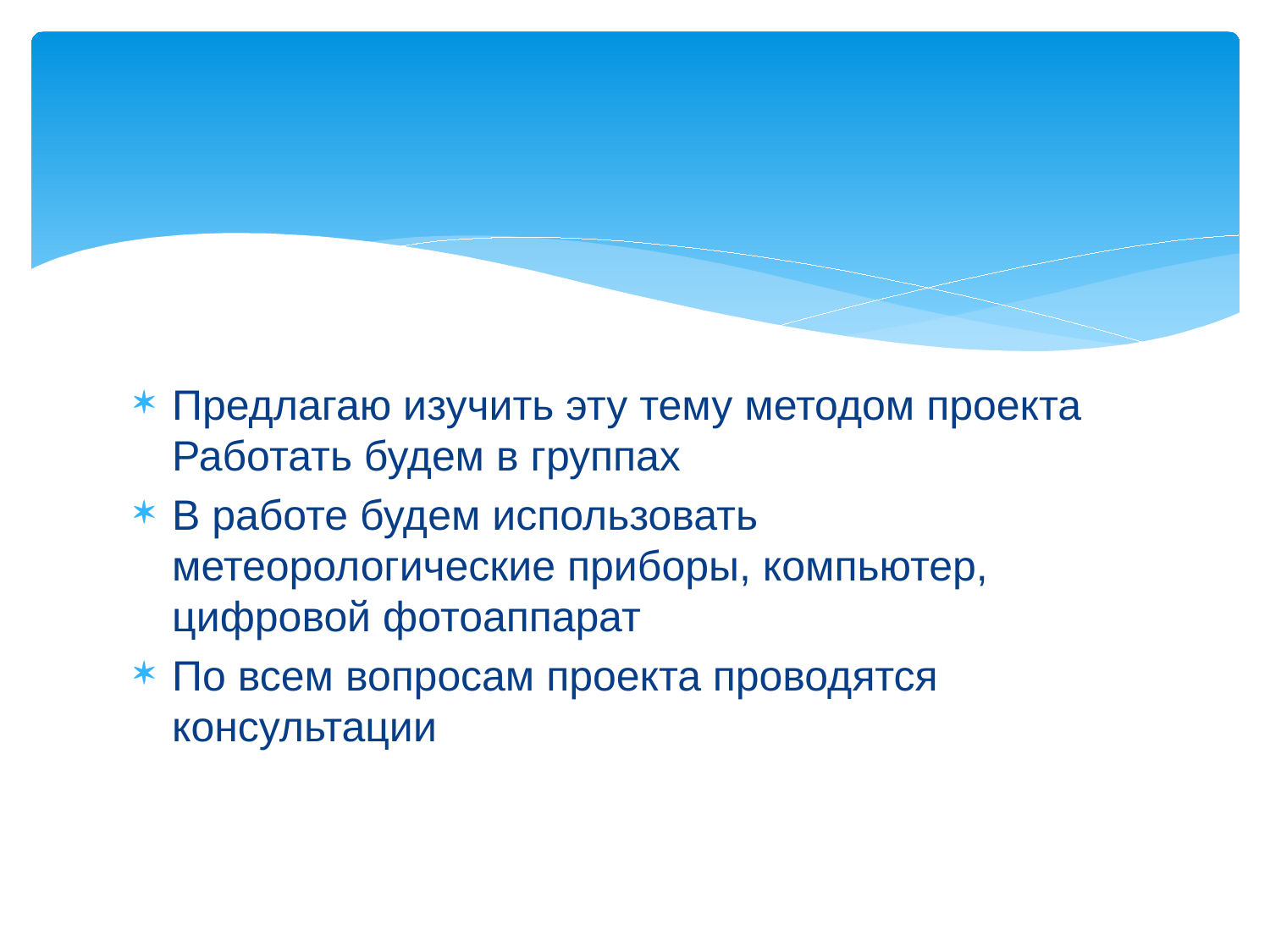

#
Предлагаю изучить эту тему методом проекта Работать будем в группах
В работе будем использовать метеорологические приборы, компьютер, цифровой фотоаппарат
По всем вопросам проекта проводятся консультации